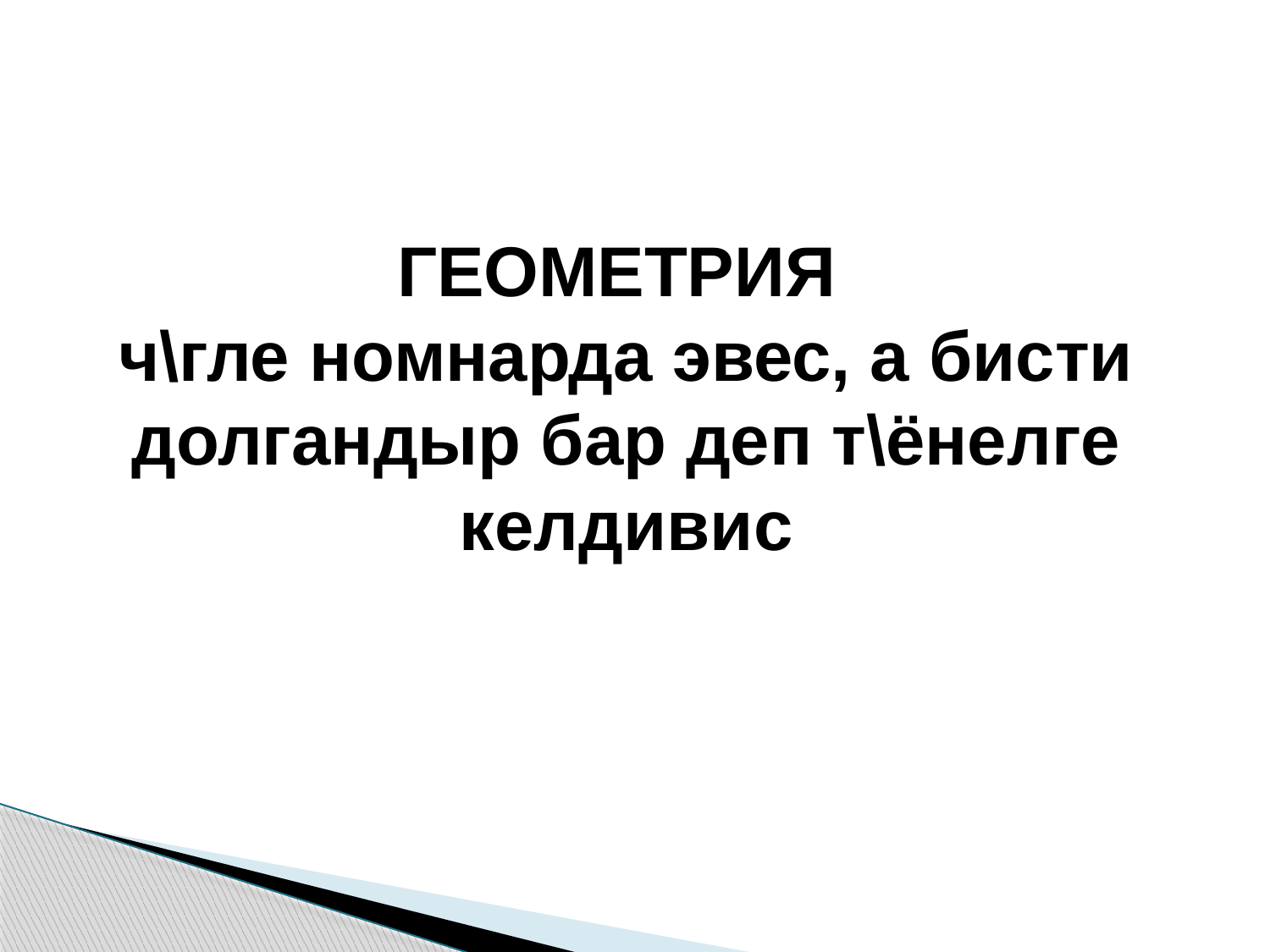

# ГЕОМЕТРИЯ ч\гле номнарда эвес, а бисти долгандыр бар деп т\ёнелге келдивис